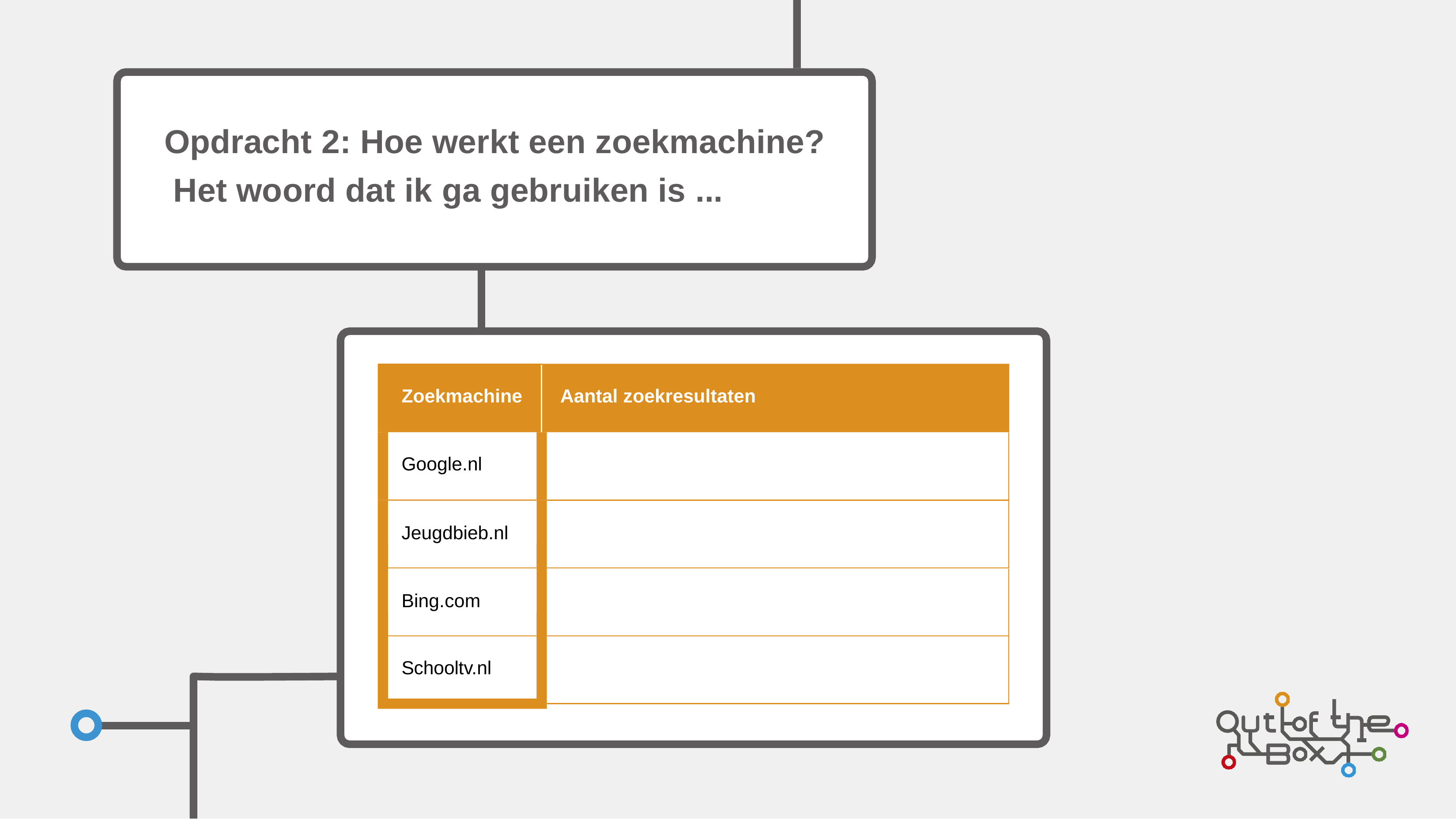

# Opdracht 2: Hoe werkt een zoekmachine?  Het woord dat ik ga gebruiken is ...

Zoekmachine
Aantal zoekresultaten
Google.nl

Jeugdbieb.nl

Bing.com
Schooltv.nl